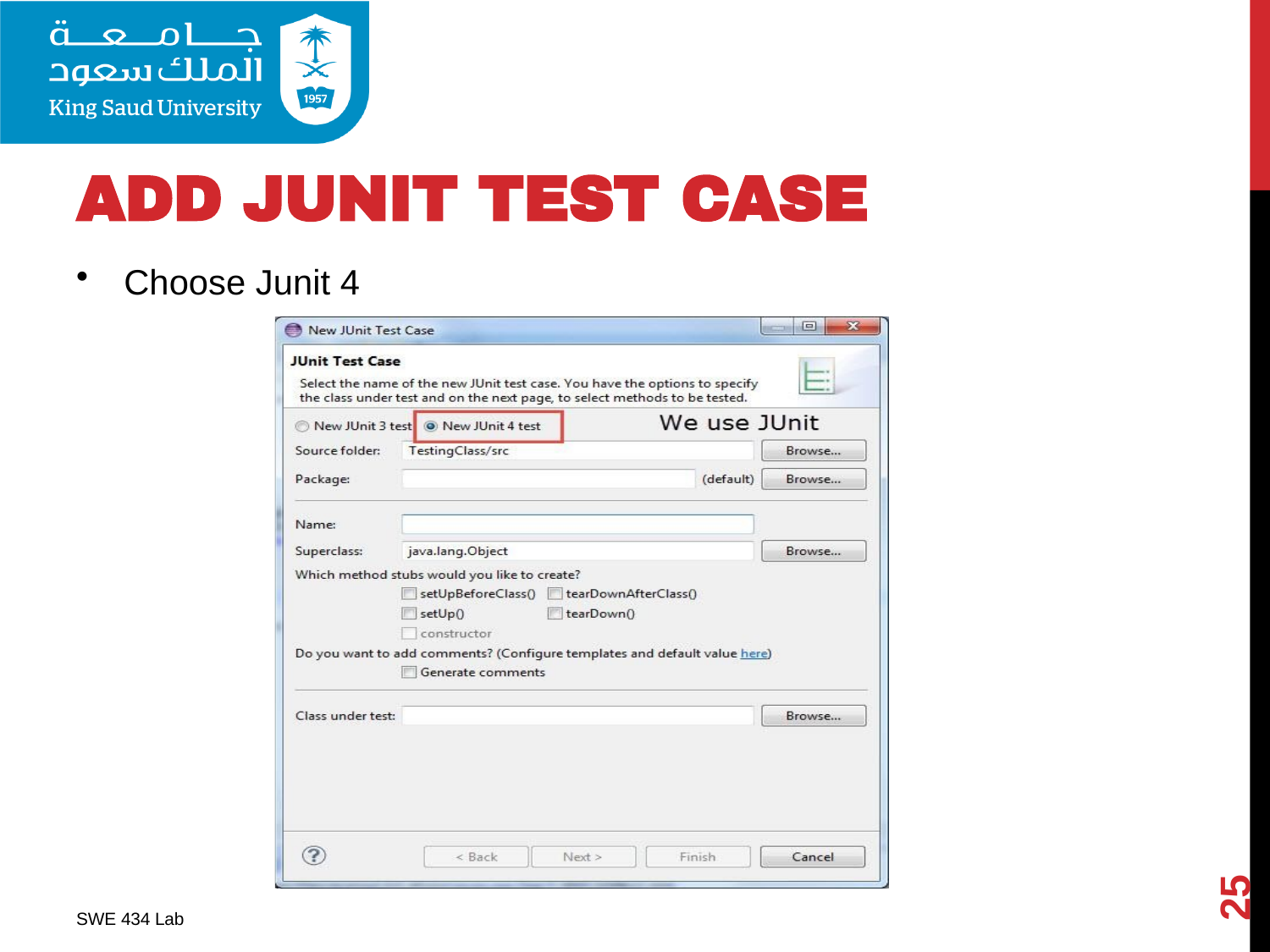

# ADD JUNIT TEST CASE
Choose Junit 4

25
SWE 434 Lab